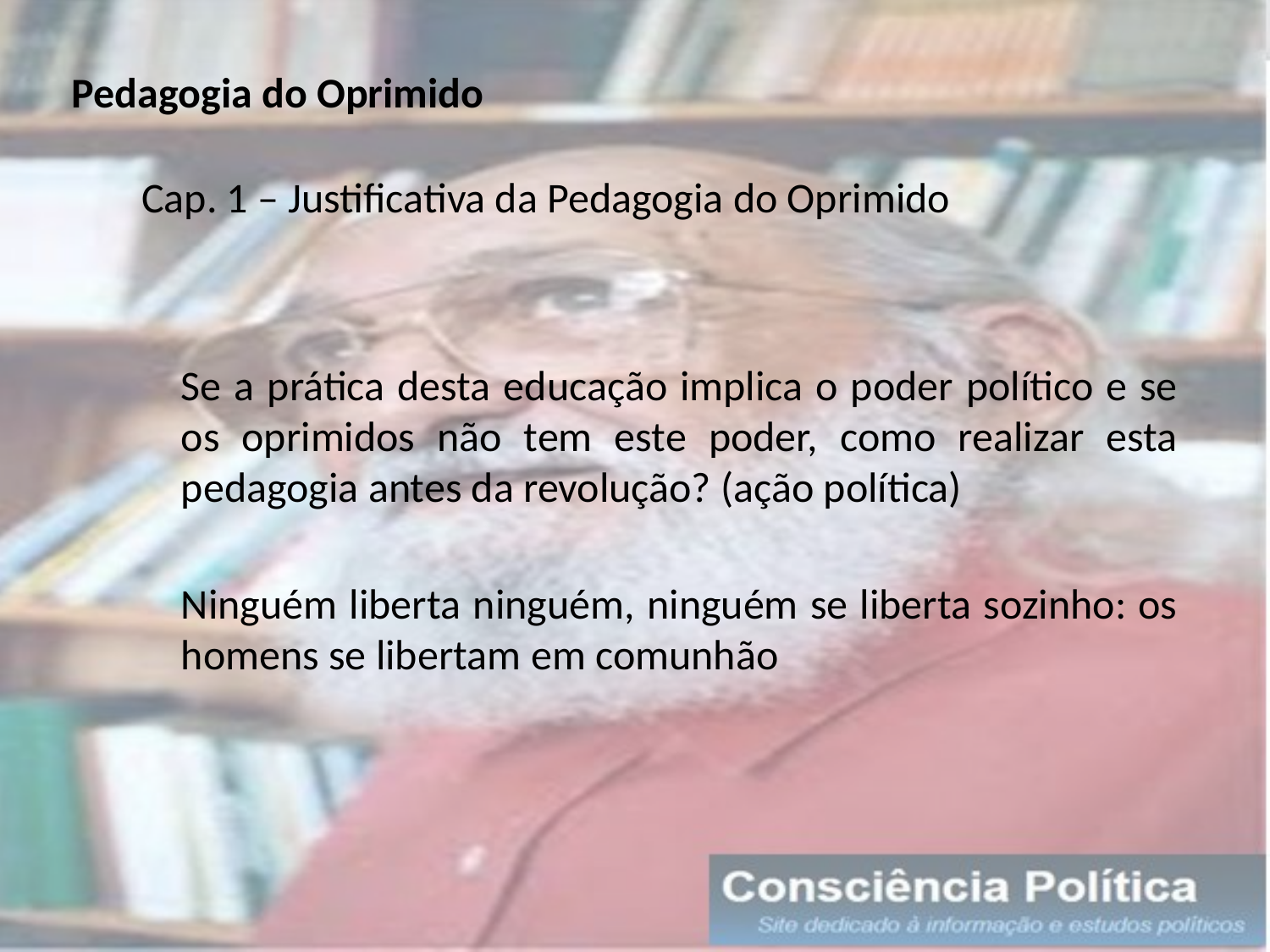

Pedagogia do Oprimido
Cap. 1 – Justificativa da Pedagogia do Oprimido
Se a prática desta educação implica o poder político e se os oprimidos não tem este poder, como realizar esta pedagogia antes da revolução? (ação política)
Ninguém liberta ninguém, ninguém se liberta sozinho: os homens se libertam em comunhão